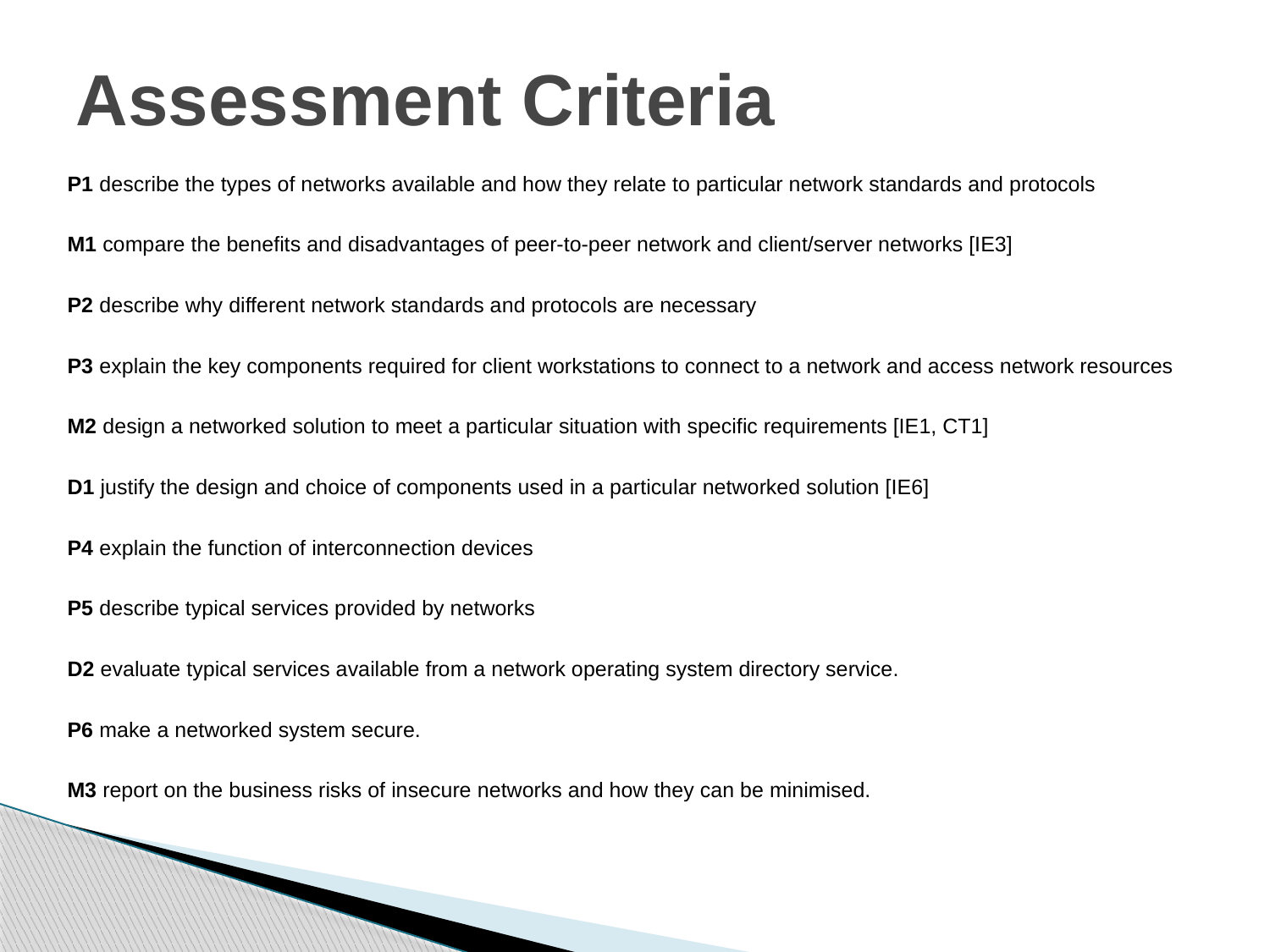

# Assessment Criteria
P1 describe the types of networks available and how they relate to particular network standards and protocols
M1 compare the benefits and disadvantages of peer-to-peer network and client/server networks [IE3]
P2 describe why different network standards and protocols are necessary
P3 explain the key components required for client workstations to connect to a network and access network resources
M2 design a networked solution to meet a particular situation with specific requirements [IE1, CT1]
D1 justify the design and choice of components used in a particular networked solution [IE6]
P4 explain the function of interconnection devices
P5 describe typical services provided by networks
D2 evaluate typical services available from a network operating system directory service.
P6 make a networked system secure.
M3 report on the business risks of insecure networks and how they can be minimised.